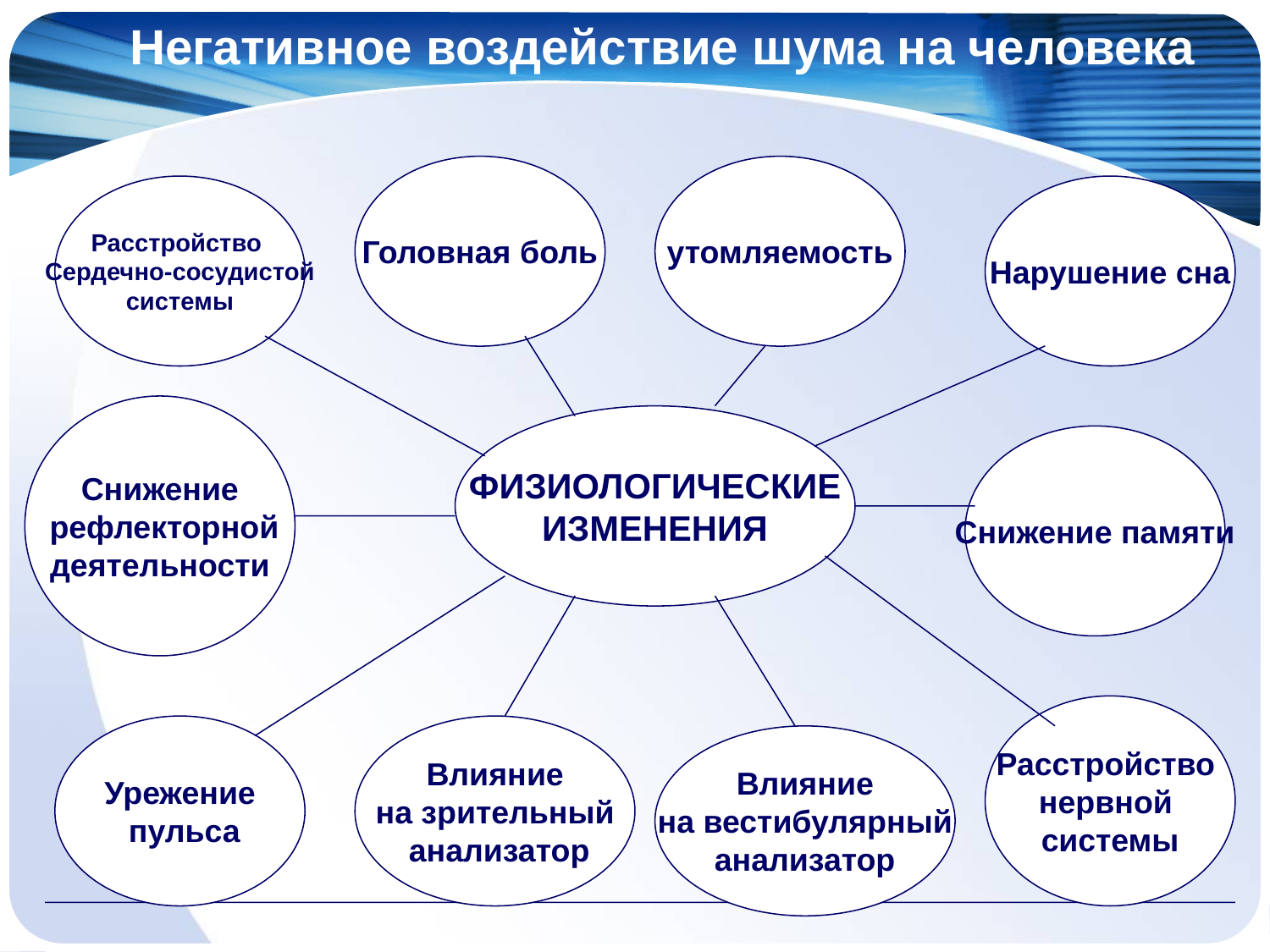

# Негативное воздействие шума на человека
Головная боль
утомляемость
Расстройство
Сердечно-сосудистой
системы
Нарушение сна

Снижение
 рефлекторной
деятельности
ФИЗИОЛОГИЧЕСКИЕ
ИЗМЕНЕНИЯ
Снижение памяти

Расстройство
нервной
системы
Урежение
 пульса
Влияние
на зрительный
 анализатор
Влияние
на вестибулярный
анализатор